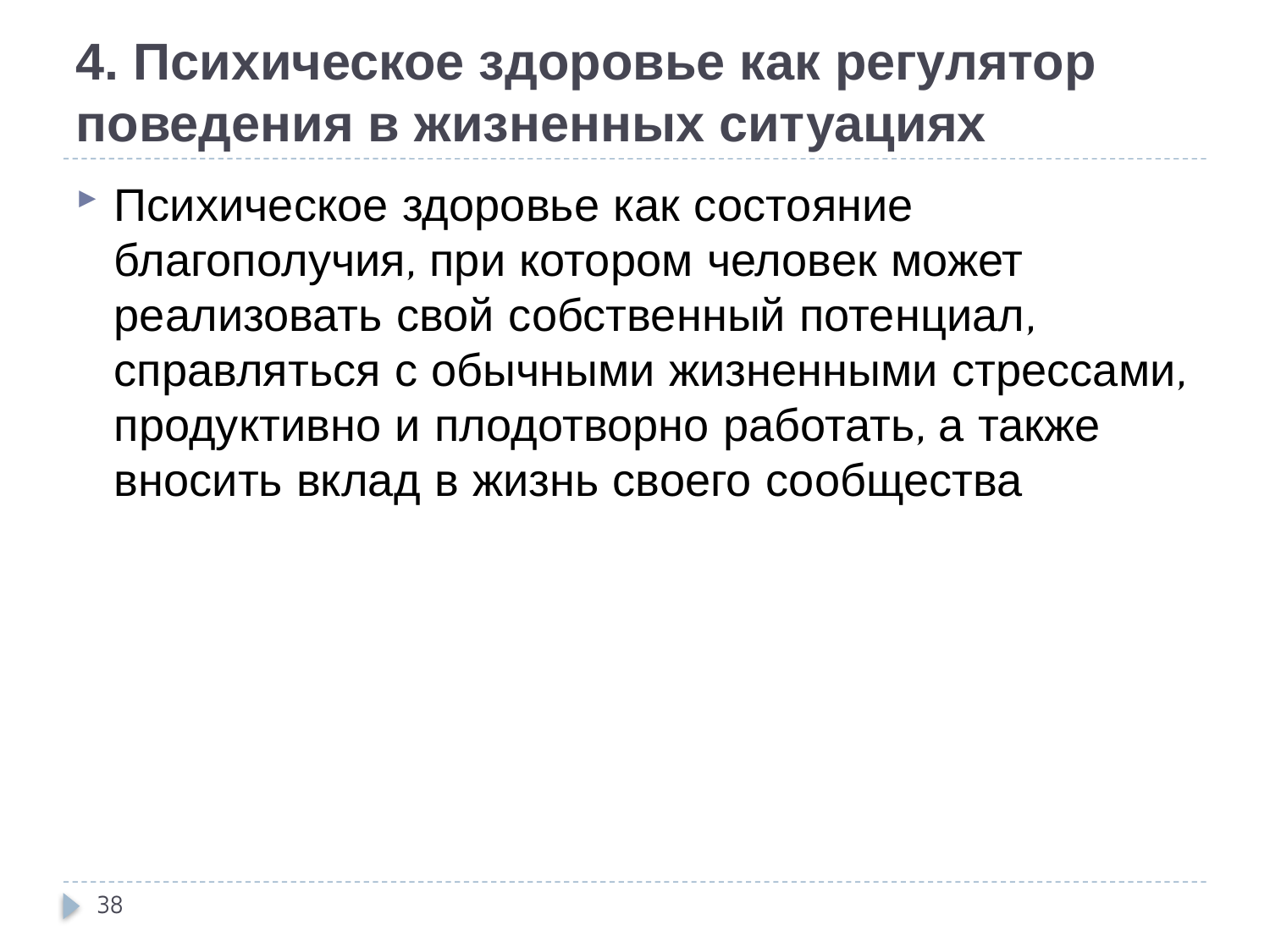

# 4. Психическое здоровье как регулятор поведения в жизненных ситуациях
Психическое здоровье как состояние благополучия, при котором человек может реализовать свой собственный потенциал, справляться с обычными жизненными стрессами, продуктивно и плодотворно работать, а также вносить вклад в жизнь своего сообщества
38